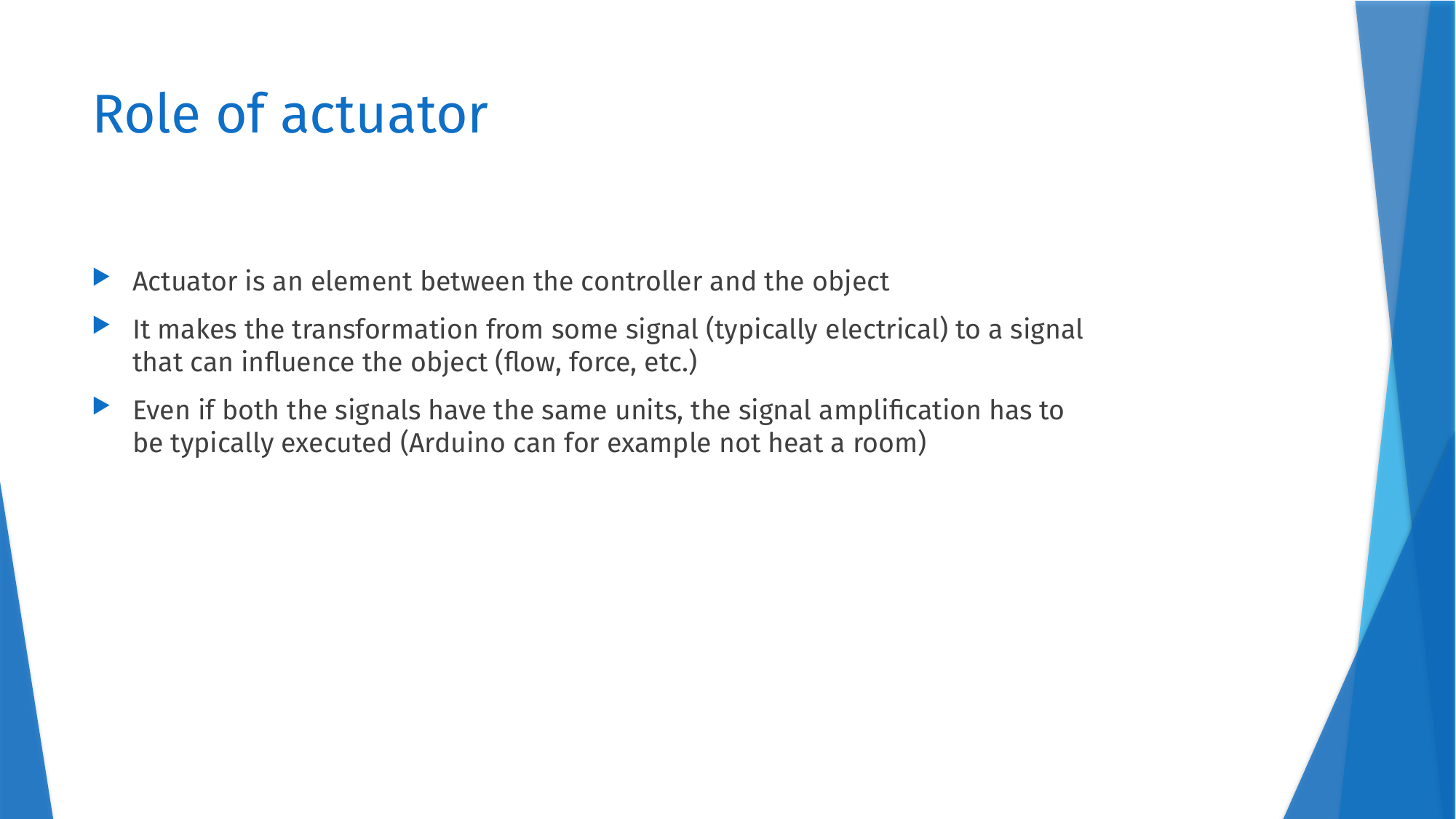

# Role of actuator
Actuator is an element between the controller and the object
It makes the transformation from some signal (typically electrical) to a signal that can influence the object (flow, force, etc.)
Even if both the signals have the same units, the signal amplification has to be typically executed (Arduino can for example not heat a room)